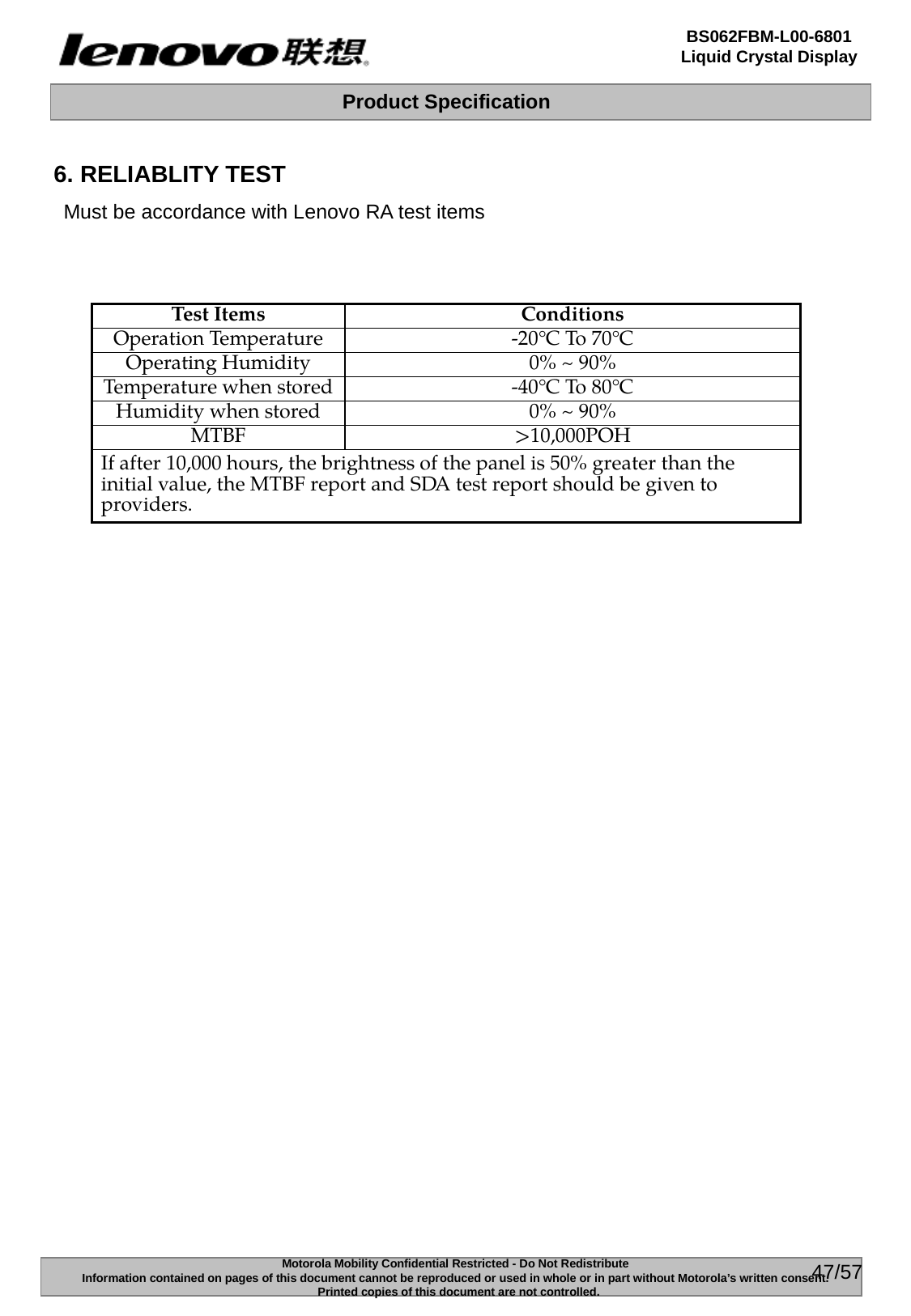

6. RELIABLITY TEST
Must be accordance with Lenovo RA test items
| Test Items | Conditions |
| --- | --- |
| Operation Temperature | -20℃ To 70℃ |
| Operating Humidity | 0% ~ 90% |
| Temperature when stored | -40℃ To 80℃ |
| Humidity when stored | 0% ~ 90% |
| MTBF | >10,000POH |
| If after 10,000 hours, the brightness of the panel is 50% greater than the initial value, the MTBF report and SDA test report should be given to providers. |  |
47/57